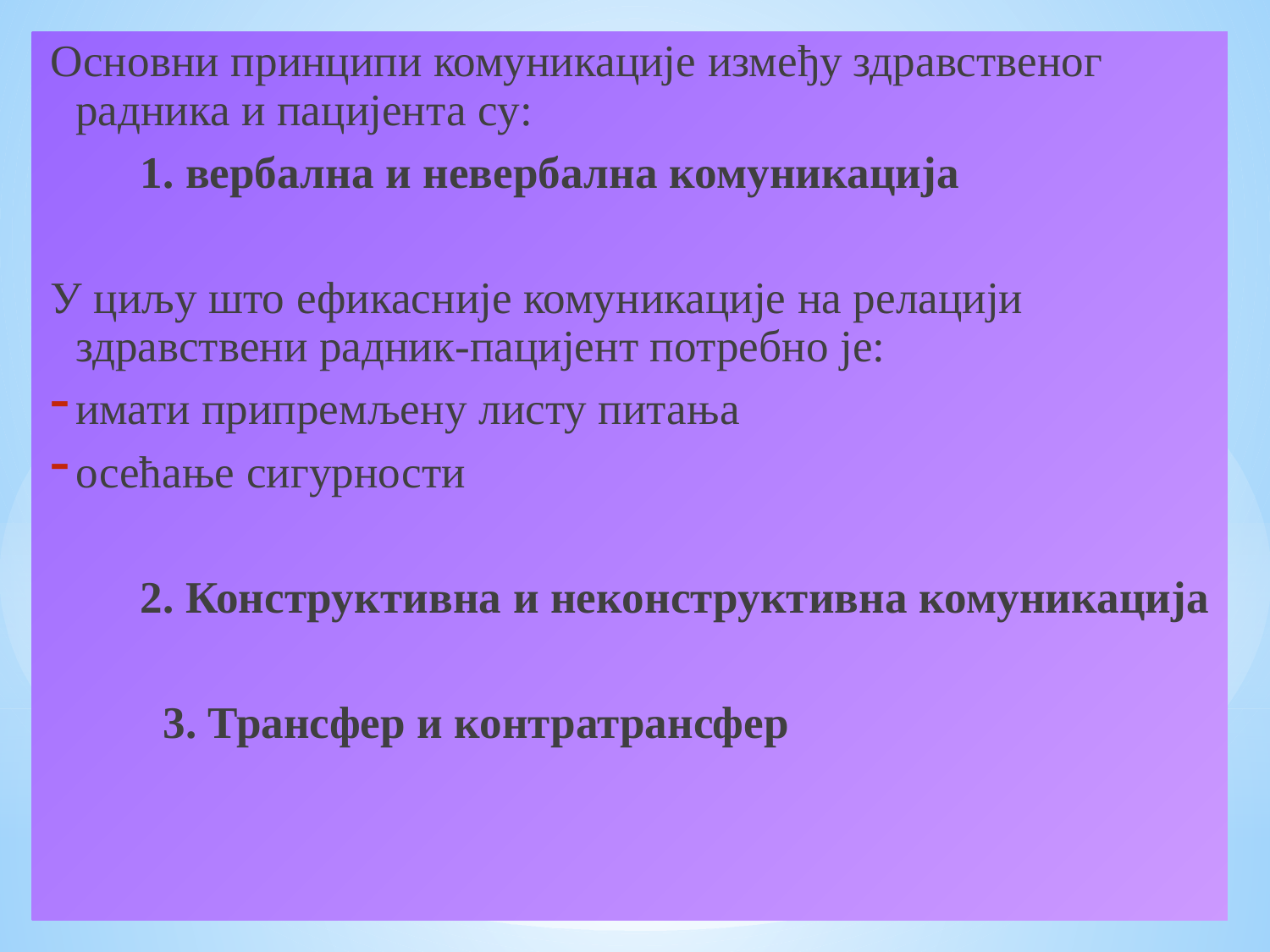

Основни принципи комуникације између здравственог радника и пацијента су:
        1. вербална и невербална комуникација

У циљу што ефикасније комуникације на релацији здравствени радник-пацијент потребно је:
имати припремљену листу питања
осећање сигурности

        2. Конструктивна и неконструктивна комуникација

          3. Трансфер и контратрансфер